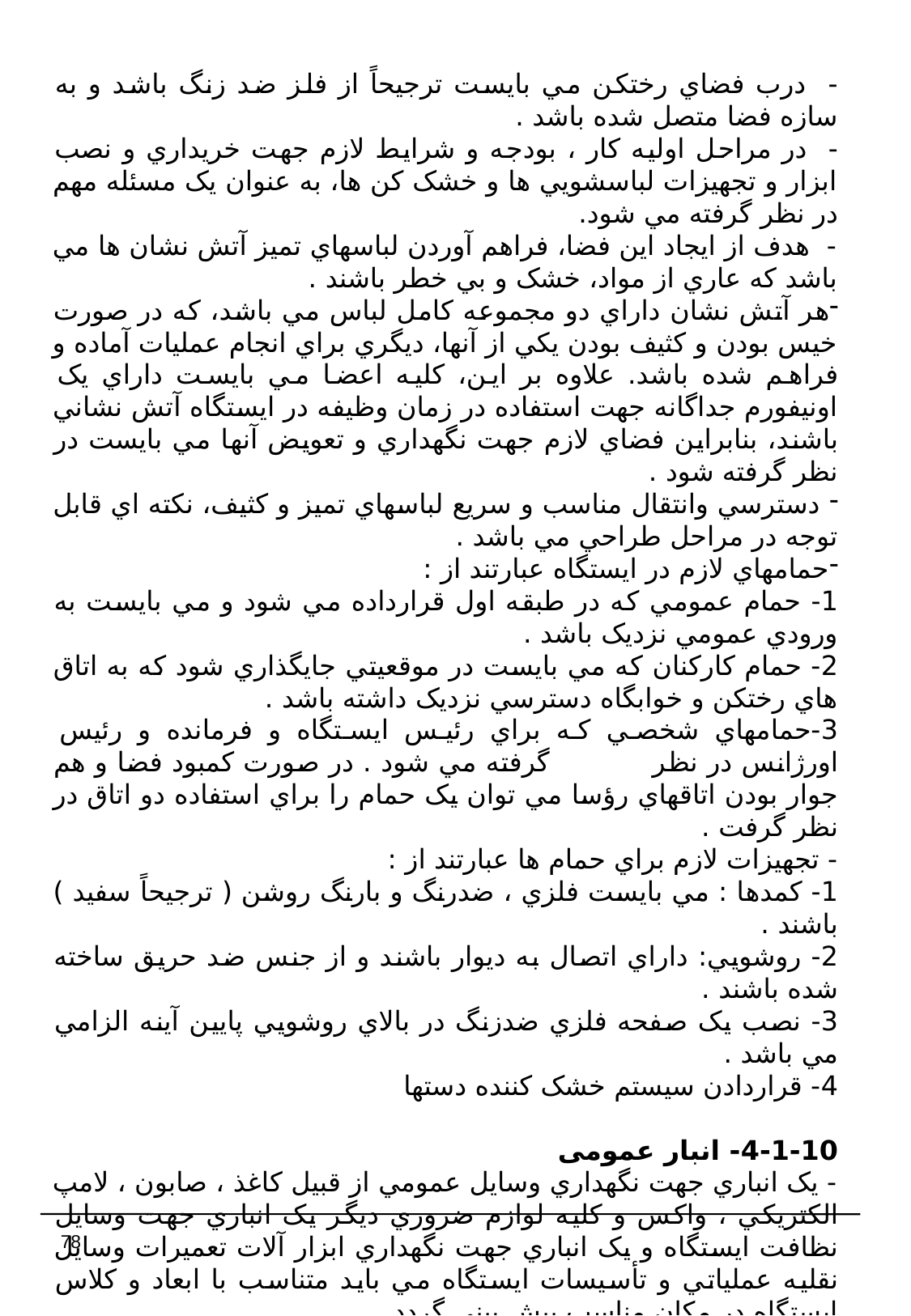

-  درب فضاي رختکن مي بايست ترجيحاً از فلز ضد زنگ باشد و به سازه فضا متصل شده باشد .
-  در مراحل اوليه کار ، بودجه و شرايط لازم جهت خريداري و نصب ابزار و تجهيزات لباسشويي ها و خشک کن ها، به عنوان يک مسئله مهم در نظر گرفته مي شود.
-  هدف از ايجاد اين فضا، فراهم آوردن لباسهاي تميز آتش نشان ها مي باشد که عاري از مواد، خشک و بي خطر باشند .
هر آتش نشان داراي دو مجموعه کامل لباس مي باشد، که در صورت خيس بودن و کثيف بودن يکي از آنها، ديگري براي انجام عمليات آماده و فراهم شده باشد. علاوه بر اين، کليه اعضا مي بايست داراي يک اونيفورم جداگانه جهت استفاده در زمان وظيفه در ايستگاه آتش نشاني باشند، بنابراين فضاي لازم جهت نگهداري و تعويض آنها مي بايست در نظر گرفته شود .
 دسترسي وانتقال مناسب و سريع لباسهاي تميز و کثيف، نکته اي قابل توجه در مراحل طراحي مي باشد .
حمامهاي لازم در ايستگاه عبارتند از :
1- حمام عمومي که در طبقه اول قرارداده مي شود و مي بايست به ورودي عمومي نزديک باشد .
2- حمام کارکنان که مي بايست در موقعيتي جايگذاري شود که به اتاق هاي رختکن و خوابگاه دسترسي نزديک داشته باشد .
3-حمامهاي شخصي که براي رئيس ايستگاه و فرمانده و رئيس اورژانس در نظر           گرفته مي شود . در صورت کمبود فضا و هم جوار بودن اتاقهاي رؤسا مي توان يک حمام را براي استفاده دو اتاق در نظر گرفت .
- تجهيزات لازم براي حمام ها عبارتند از :
1- کمدها : مي بايست فلزي ، ضدرنگ و بارنگ روشن ( ترجيحاً سفيد ) باشند .
2- روشويي: داراي اتصال به ديوار باشند و از جنس ضد حريق ساخته شده باشند .
3- نصب يک صفحه فلزي ضدزنگ در بالاي روشويي پايين آينه الزامي مي باشد .
4- قراردادن سيستم خشک کننده دستها

4-1-10- انبار عمومی
- يک انباري جهت نگهداري وسايل عمومي از قبيل کاغذ ، صابون ، لامپ الکتريکي ، واکس و کليه لوازم ضروري ديگر يک انباري جهت وسايل نظافت ايستگاه و يک انباري جهت نگهداري ابزار آلات تعميرات وسايل نقليه عملياتي و تأسيسات ايستگاه مي بايد متناسب با ابعاد و کلاس ايستگاه در مکان مناسب پيش بيني گردد .

78